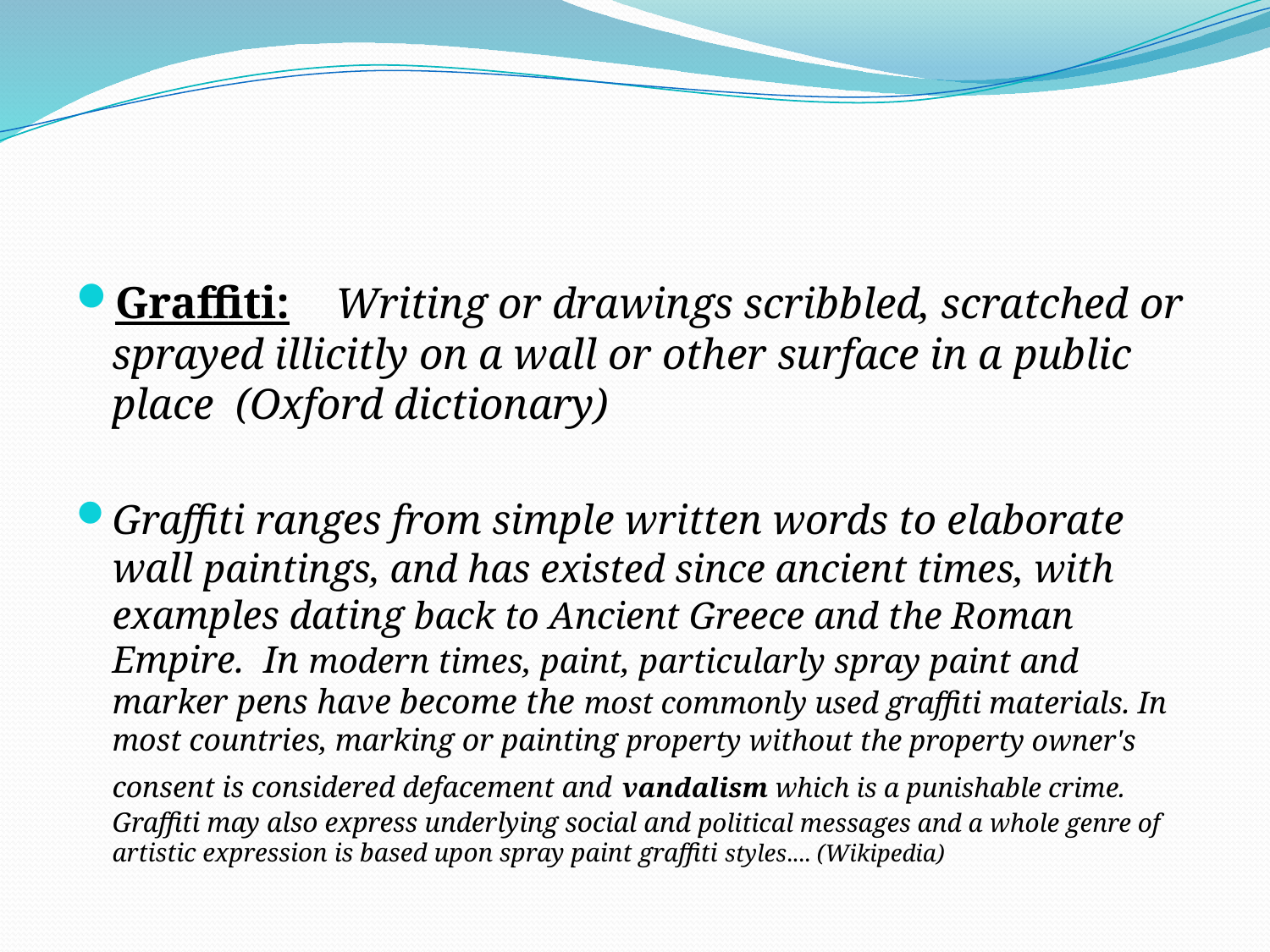

#
Graffiti:    Writing or drawings scribbled, scratched or sprayed illicitly on a wall or other surface in a public place  (Oxford dictionary)

Graffiti ranges from simple written words to elaborate wall paintings, and has existed since ancient times, with examples dating back to Ancient Greece and the Roman Empire.  In modern times, paint, particularly spray paint and marker pens have become the most commonly used graffiti materials. In most countries, marking or painting property without the property owner's consent is considered defacement and vandalism which is a punishable crime. Graffiti may also express underlying social and political messages and a whole genre of artistic expression is based upon spray paint graffiti styles.... (Wikipedia)